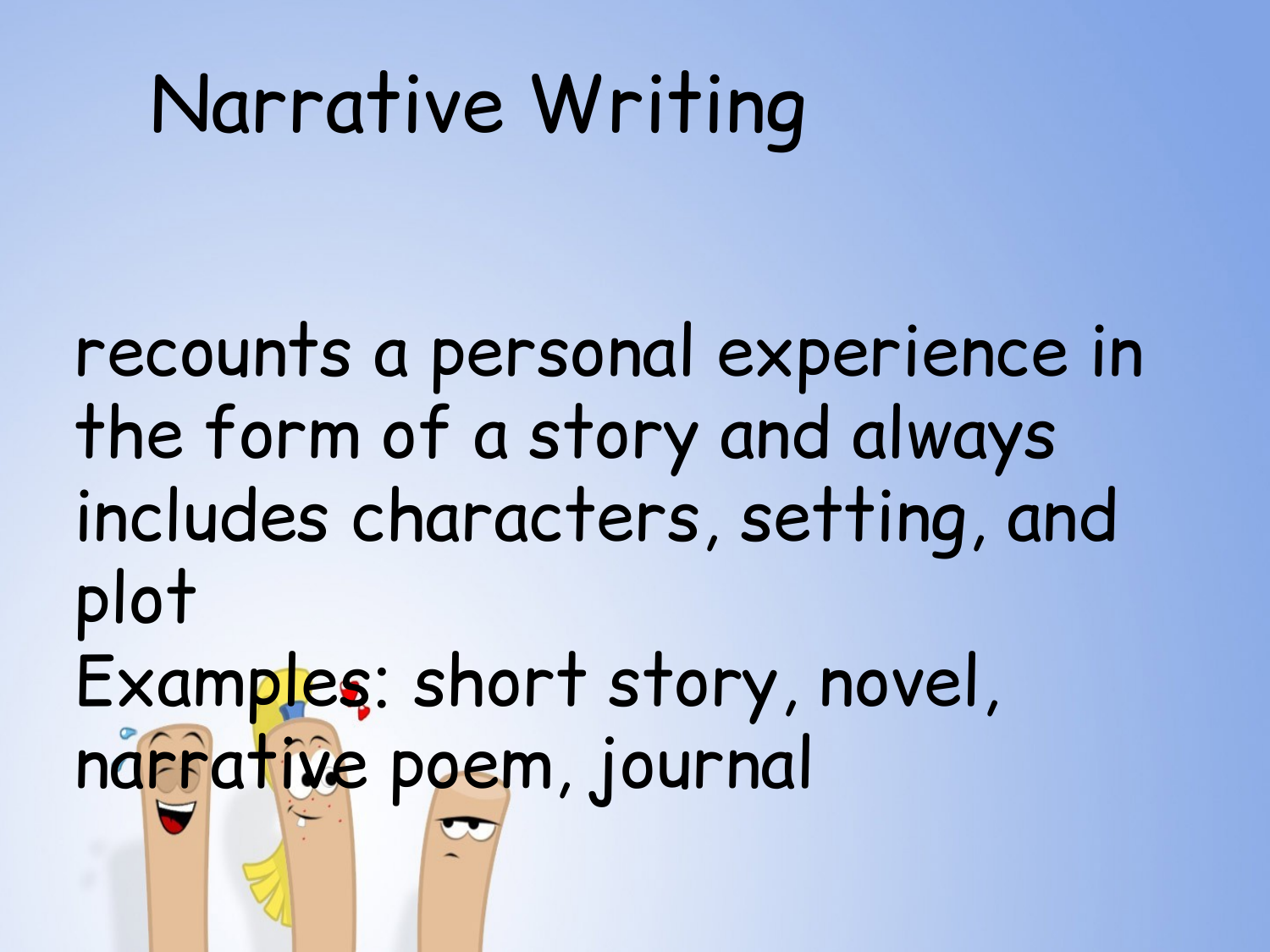

# Narrative Writing
recounts a personal experience in the form of a story and always includes characters, setting, and plot
Examples: short story, novel, narrative poem, journal